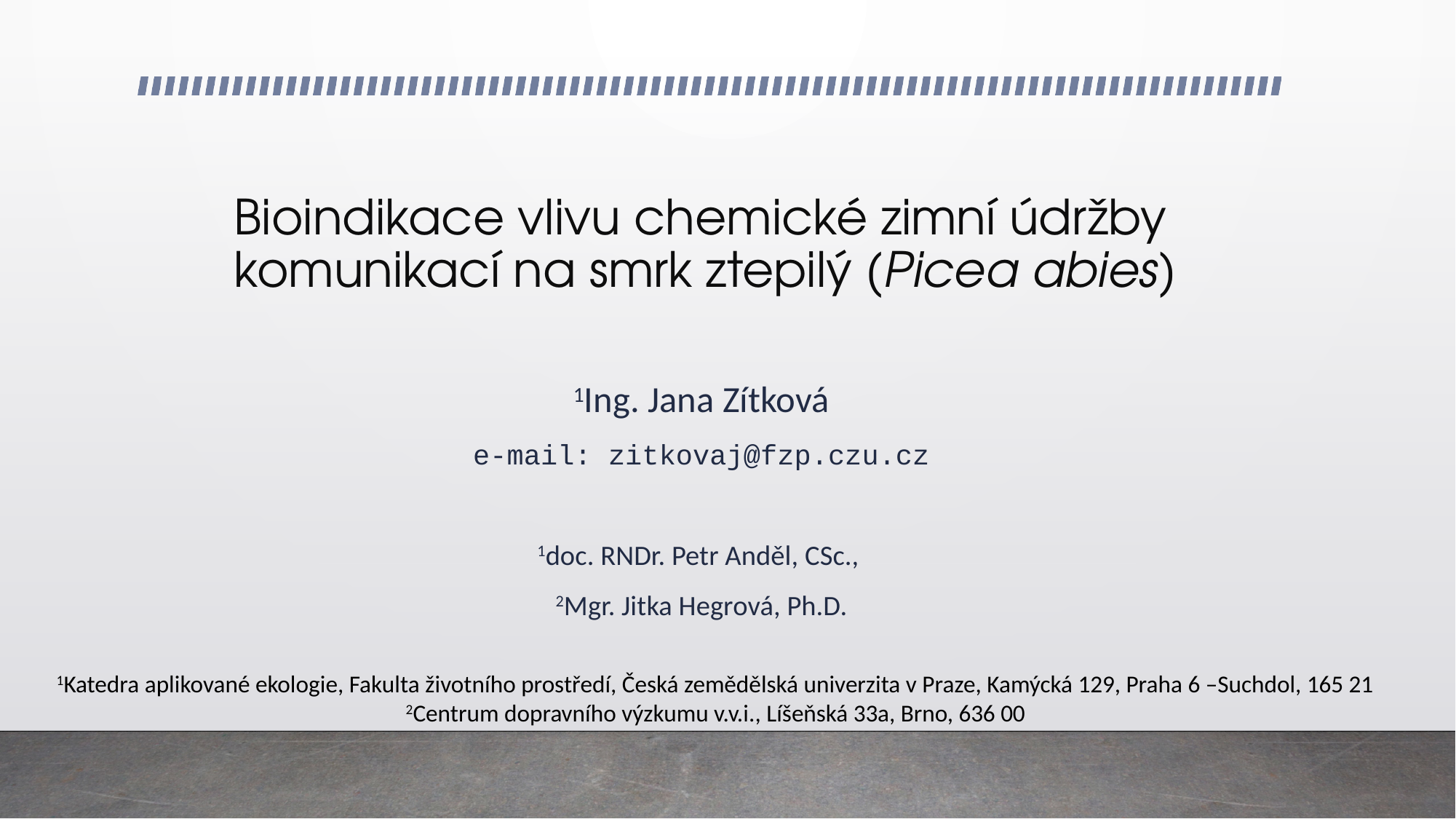

# Bioindikace vlivu chemické zimní údržby komunikací na smrk ztepilý (Picea abies)
1Ing. Jana Zítková
e-mail: zitkovaj@fzp.czu.cz

1doc. RNDr. Petr Anděl, CSc.,
2Mgr. Jitka Hegrová, Ph.D.

1Katedra aplikované ekologie, Fakulta životního prostředí, Česká zemědělská univerzita v Praze, Kamýcká 129, Praha 6 –Suchdol, 165 21
2Centrum dopravního výzkumu v.v.i., Líšeňská 33a, Brno, 636 00